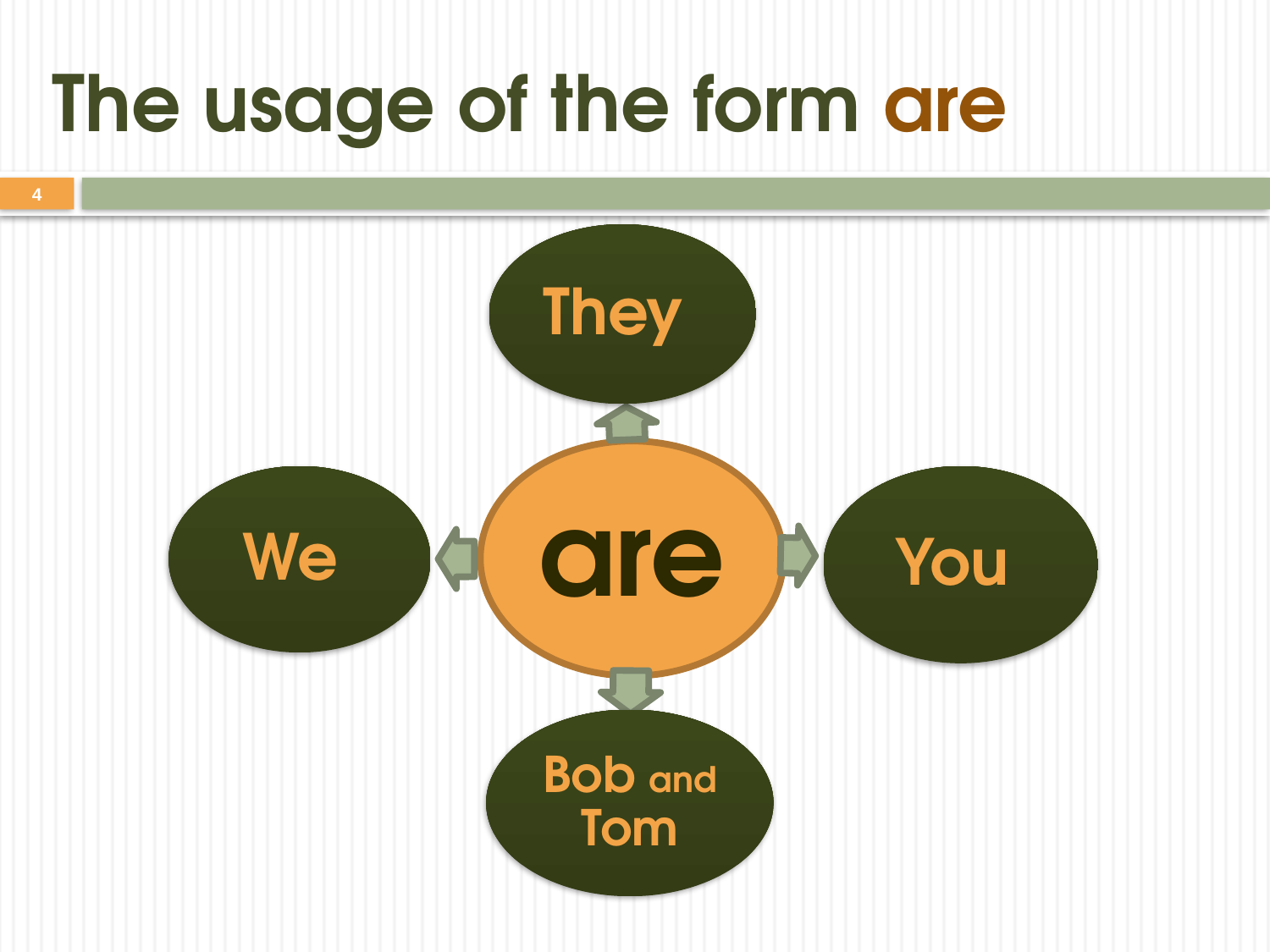

# The usage of the form are
4
are

They

You

Bob and Tom

We